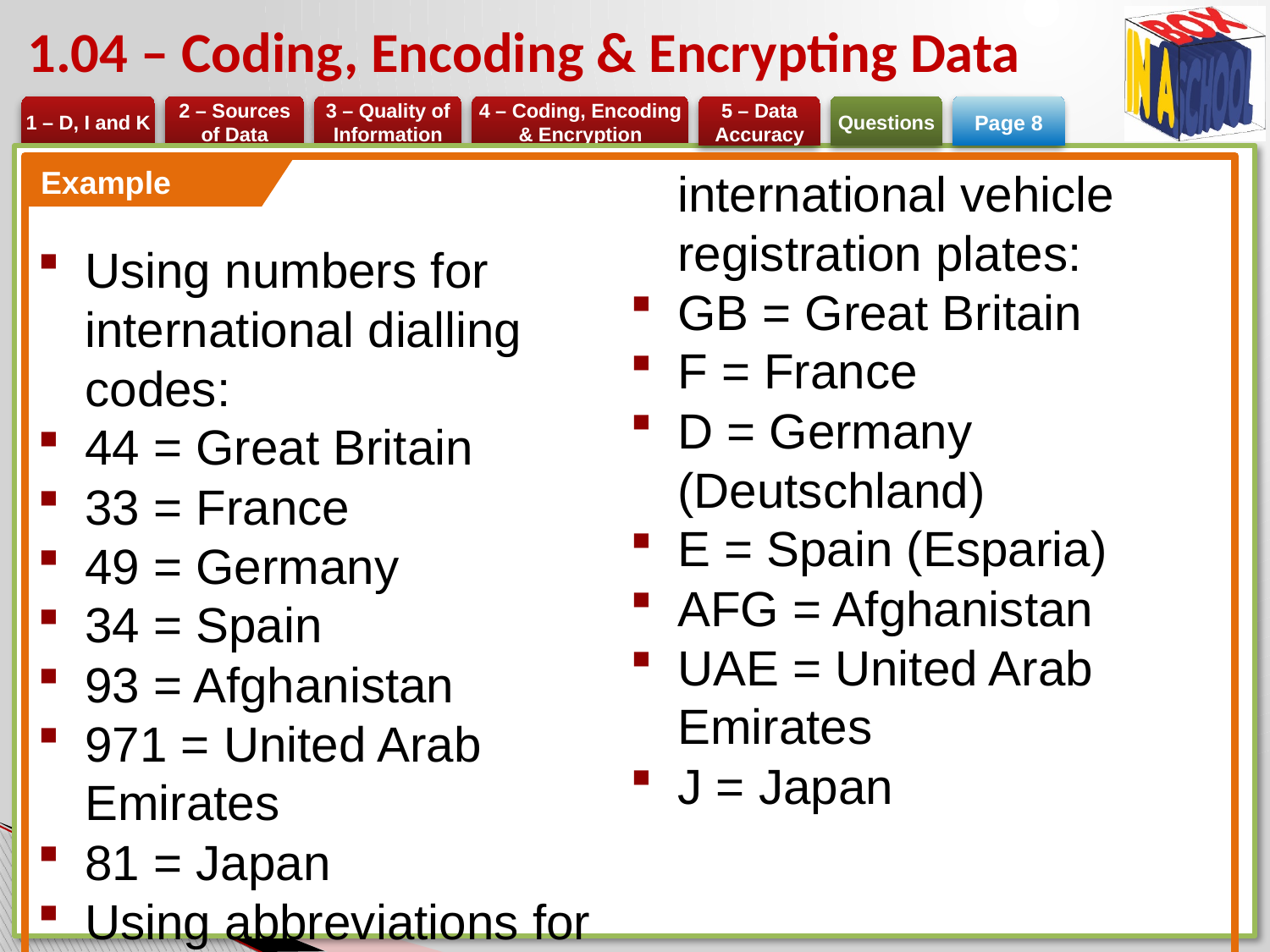

# 1.04 – Coding, Encoding & Encrypting Data
Page 8

Using numbers for international dialling codes:
44 = Great Britain
33 = France
49 = Germany
34 = Spain
93 = Afghanistan
971 = United Arab Emirates
81 = Japan
Using abbreviations for international vehicle registration plates:
GB = Great Britain
F = France
D = Germany (Deutschland)
E = Spain (Esparia)
AFG = Afghanistan
UAE = United Arab Emirates
J = Japan
Example